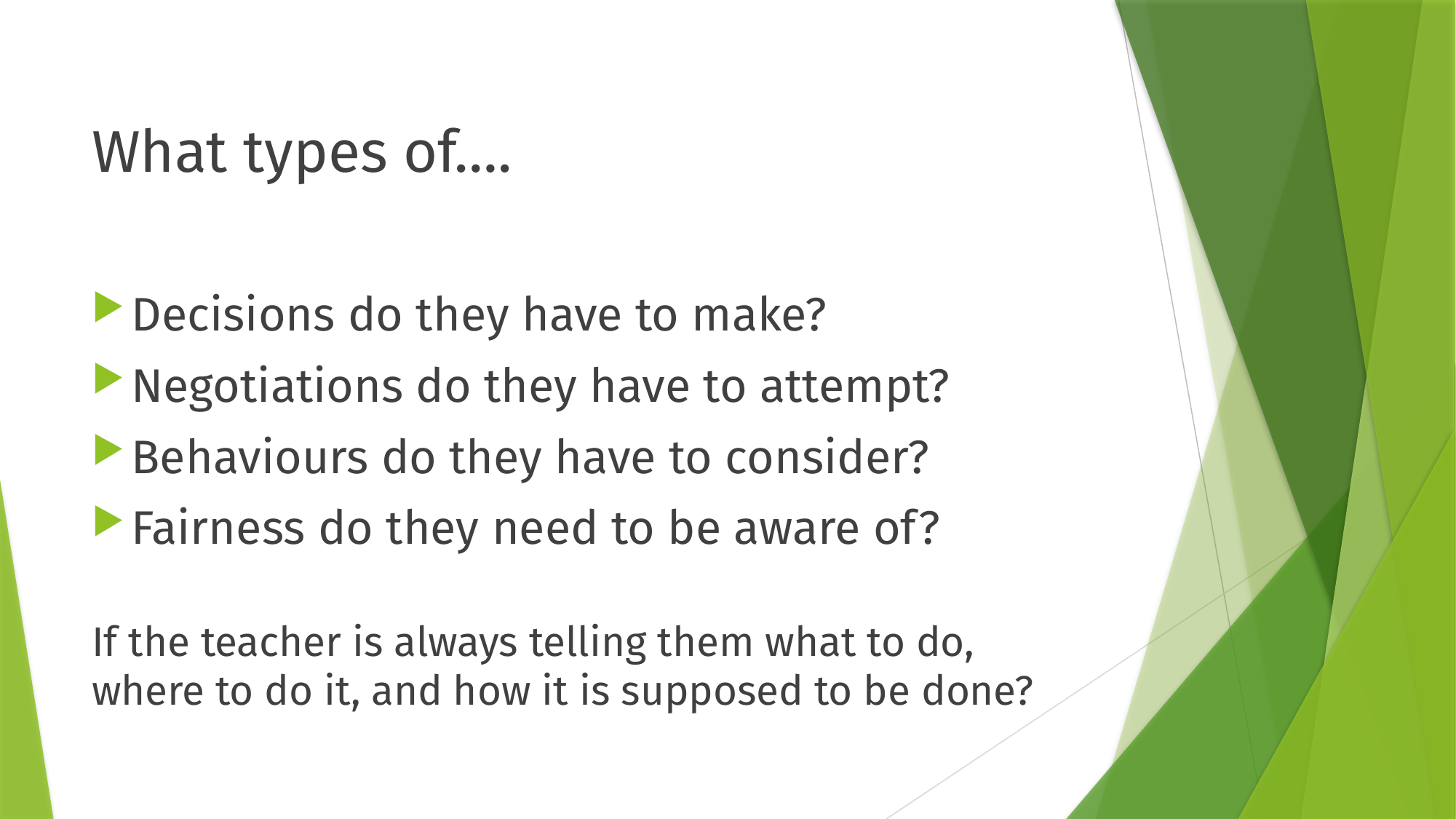

What types of….

Decisions do they have to make?
Negotiations do they have to attempt?
Behaviours do they have to consider?
Fairness do they need to be aware of?

If the teacher is always telling them what to do, where to do it, and how it is supposed to be done?